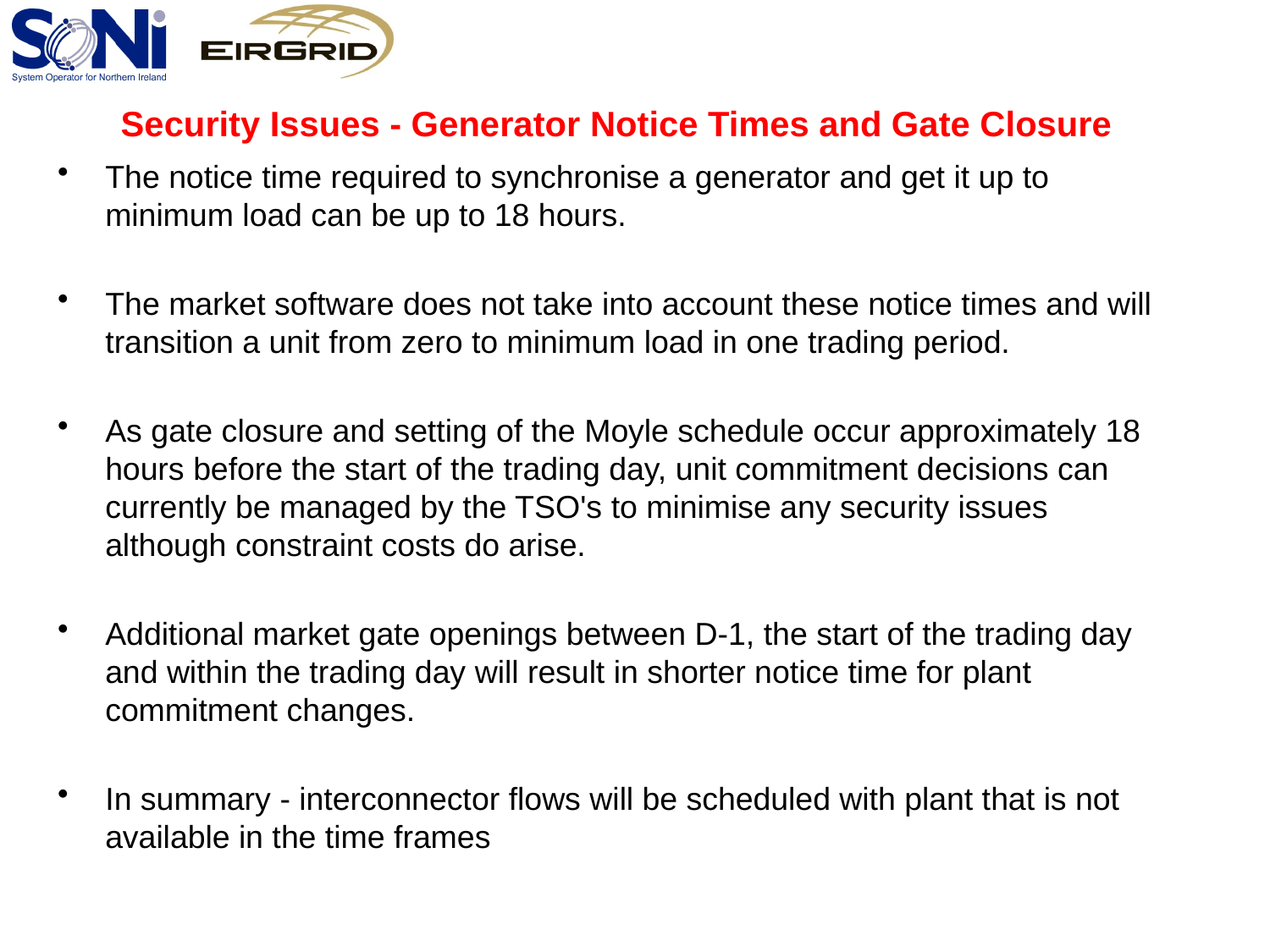

# Security Issues - Generator Notice Times and Gate Closure

The notice time required to synchronise a generator and get it up to minimum load can be up to 18 hours.

The market software does not take into account these notice times and will transition a unit from zero to minimum load in one trading period.

As gate closure and setting of the Moyle schedule occur approximately 18 hours before the start of the trading day, unit commitment decisions can currently be managed by the TSO's to minimise any security issues although constraint costs do arise.

Additional market gate openings between D-1, the start of the trading day and within the trading day will result in shorter notice time for plant commitment changes.

In summary - interconnector flows will be scheduled with plant that is not available in the time frames